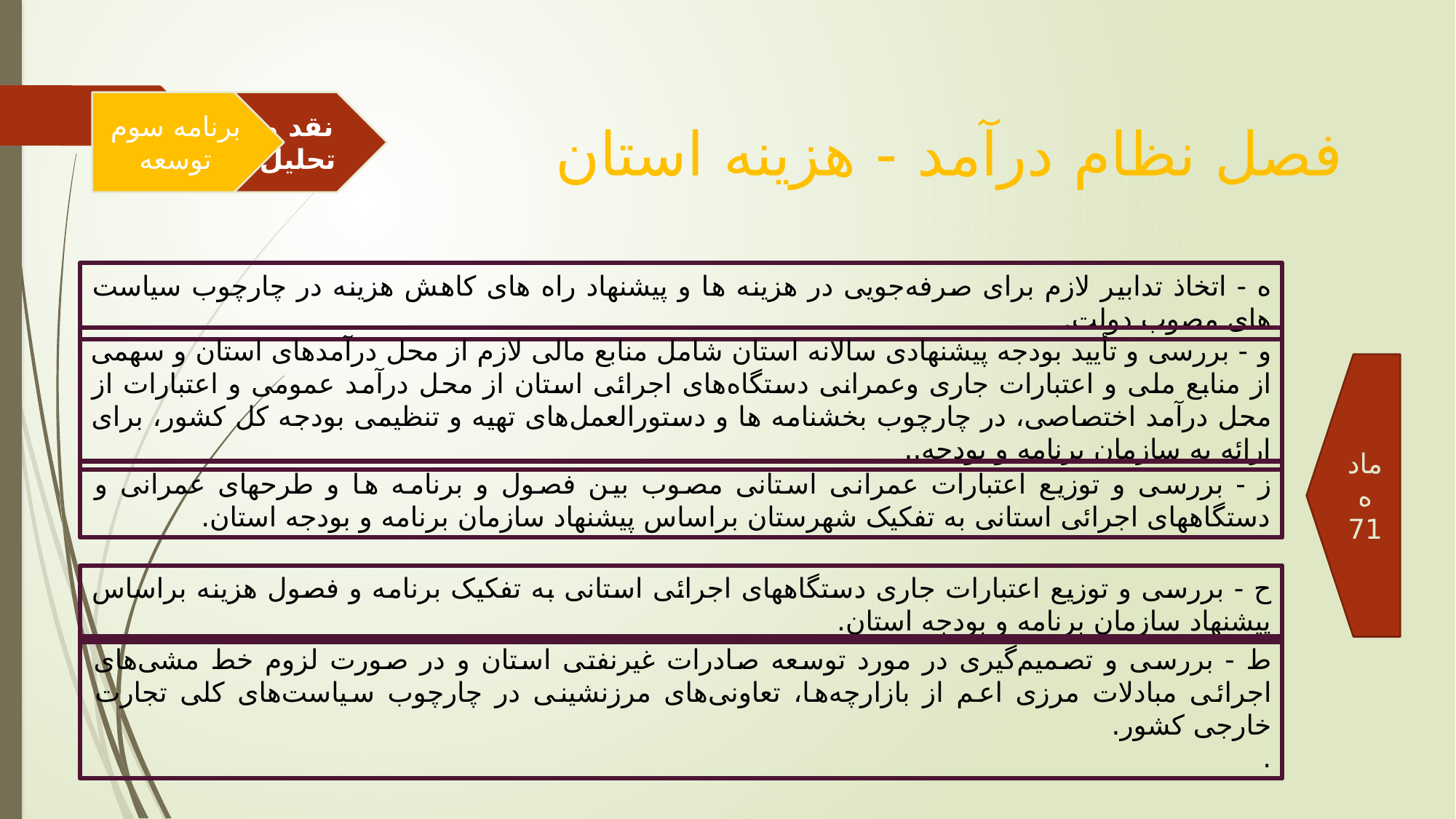

برنامه سوم توسعه
نقد و تحلیل
فصل نظام درآمد - هزینه استان
ه - اتخاذ تدابیر لازم برای صرفه‌جویی در هزینه ها و پیشنهاد راه های کاهش هزینه در چارچوب سیاست های مصوب دولت.
و - بررسی و تأیید بودجه پیشنهادی سالانه استان شامل منابع مالی لازم از محل درآمدهای استان و سهمی از منابع ملی و اعتبارات جاری وعمرانی دستگاه‌های اجرائی استان از محل درآمد عمومی و اعتبارات از محل درآمد اختصاصی، در چارچوب بخشنامه ها و دستورالعمل‌های تهیه و تنظیمی بودجه کل کشور، برای ارائه به سازمان برنامه و بودجه..
ماده 71
ز - بررسی و توزیع اعتبارات عمرانی استانی مصوب بین فصول و برنامه ها و طرحهای عمرانی و دستگاههای اجرائی استانی به تفکیک شهرستان براساس پیشنهاد سازمان برنامه و بودجه استان.
ح - بررسی و توزیع اعتبارات جاری دستگاههای اجرائی استانی به تفکیک برنامه و فصول هزینه براساس پیشنهاد سازمان برنامه و بودجه استان.
ط - بررسی و تصمیم‌گیری در مورد توسعه صادرات غیرنفتی استان و در صورت لزوم خط مشی‌های اجرائی مبادلات مرزی اعم از بازارچه‌ها، تعاونی‌های مرزنشینی در چارچوب سیاست‌های کلی تجارت خارجی کشور.
.